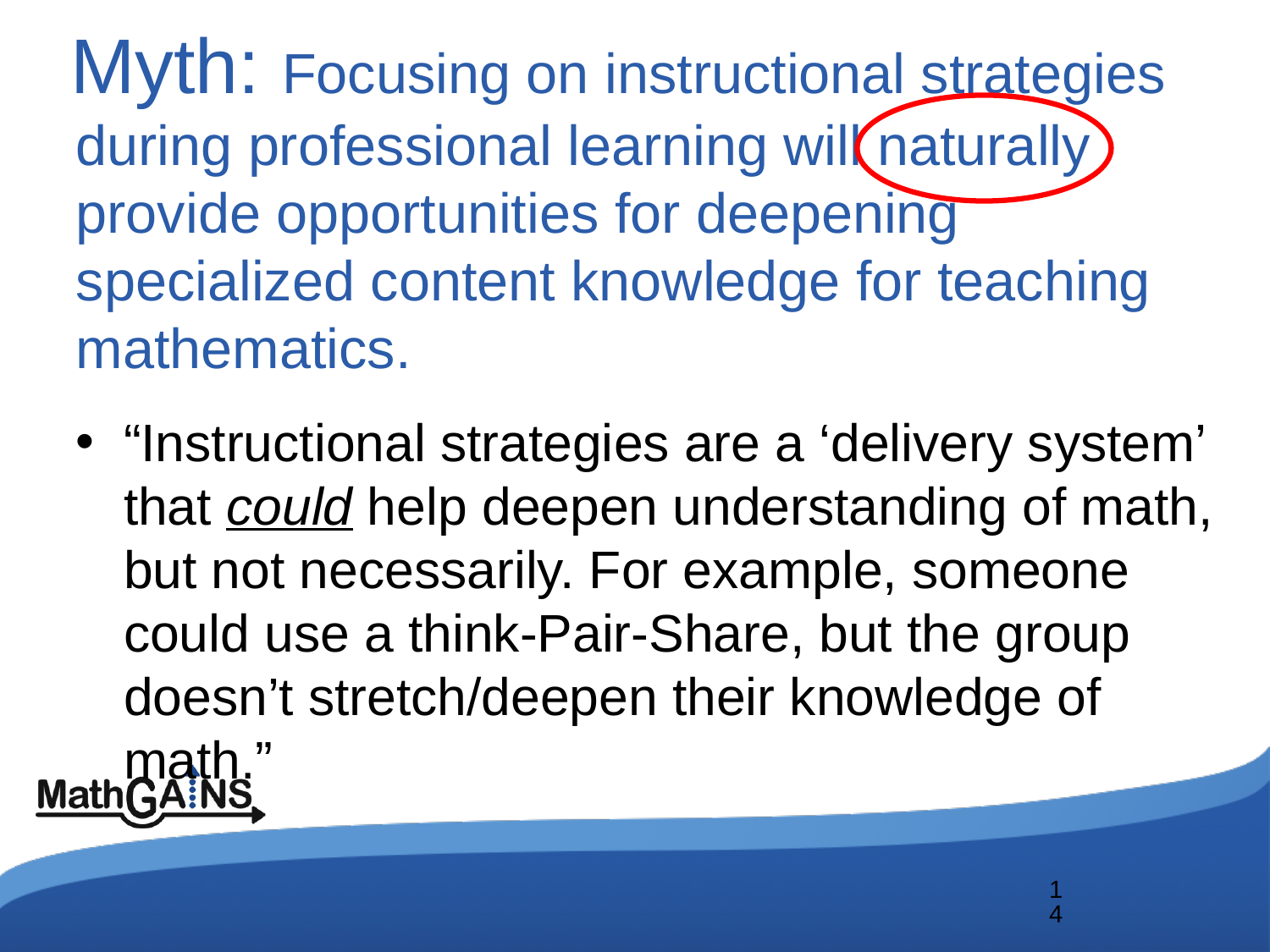

# Myth: Focusing on instructional strategies during professional learning will naturally provide opportunities for deepening specialized content knowledge for teaching mathematics.
“Instructional strategies are a ‘delivery system’ that could help deepen understanding of math, but not necessarily. For example, someone could use a think-Pair-Share, but the group doesn’t stretch/deepen their knowledge of math.”
14